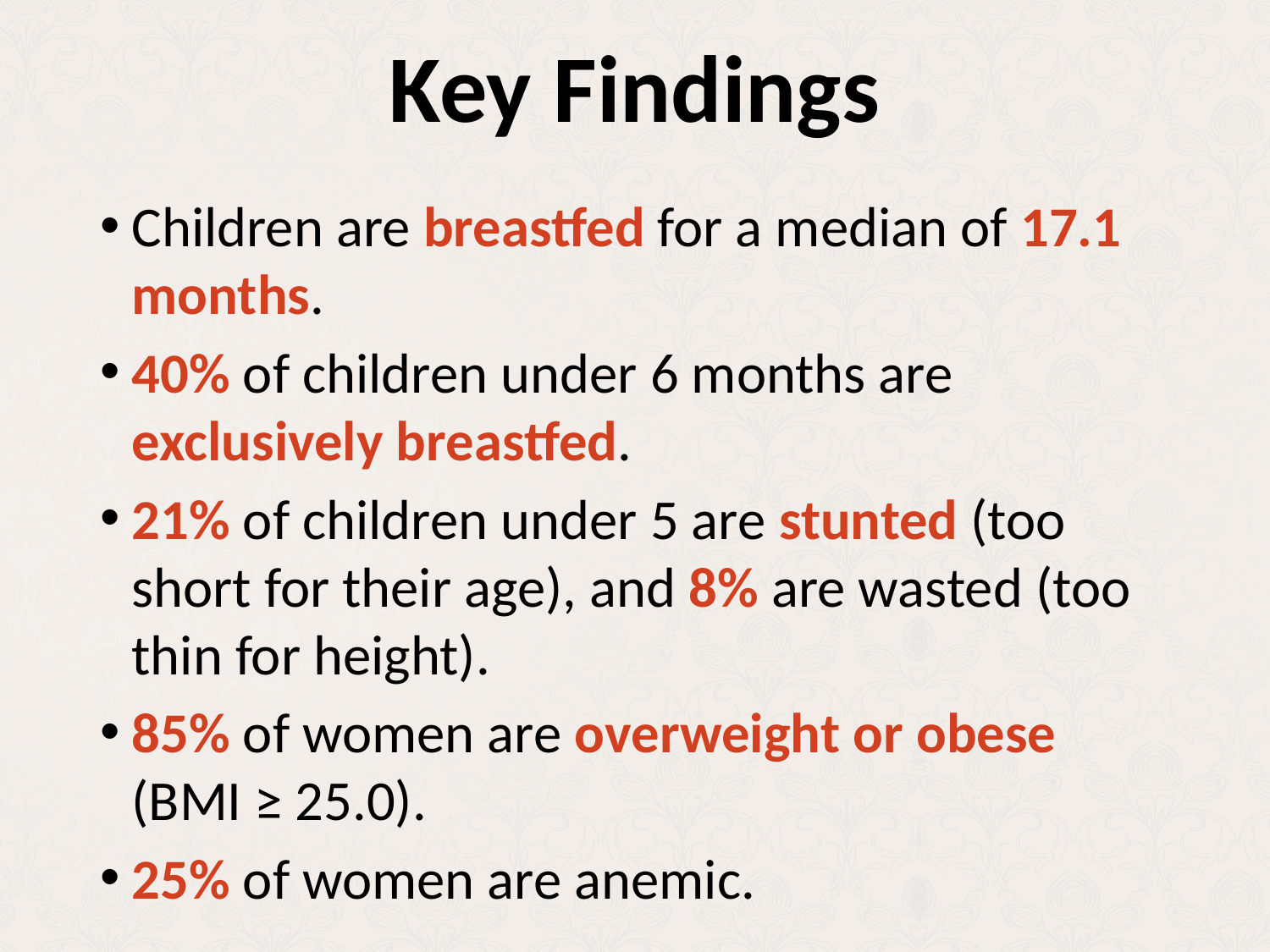

# Key Findings
Children are breastfed for a median of 17.1 months.
40% of children under 6 months are exclusively breastfed.
21% of children under 5 are stunted (too short for their age), and 8% are wasted (too thin for height).
85% of women are overweight or obese (BMI ≥ 25.0).
25% of women are anemic.